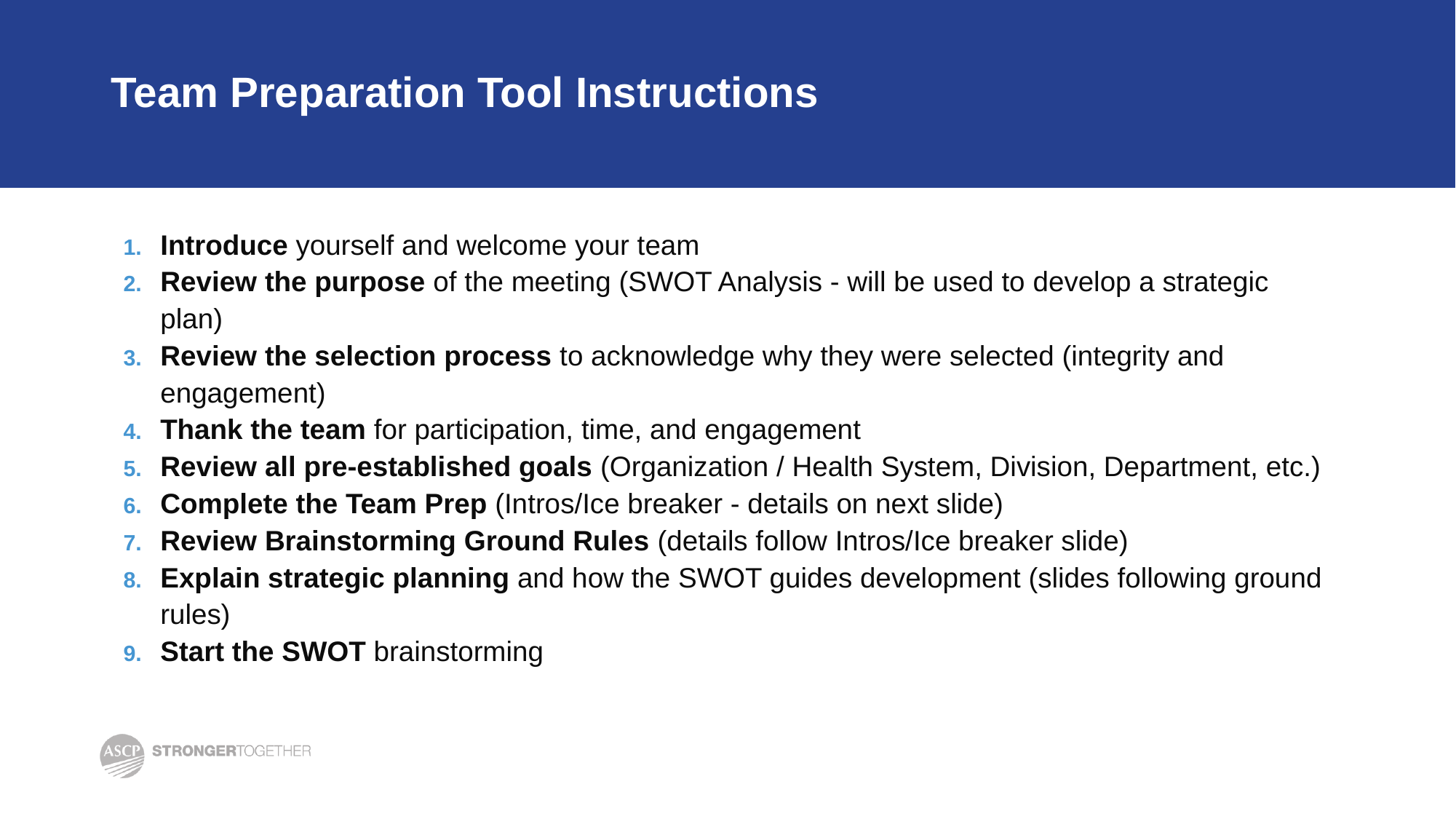

# Team Preparation Tool Instructions
Introduce yourself and welcome your team
Review the purpose of the meeting (SWOT Analysis - will be used to develop a strategic plan)
Review the selection process to acknowledge why they were selected (integrity and engagement)
Thank the team for participation, time, and engagement
Review all pre-established goals (Organization / Health System, Division, Department, etc.)
Complete the Team Prep (Intros/Ice breaker - details on next slide)
Review Brainstorming Ground Rules (details follow Intros/Ice breaker slide)
Explain strategic planning and how the SWOT guides development (slides following ground rules)
Start the SWOT brainstorming